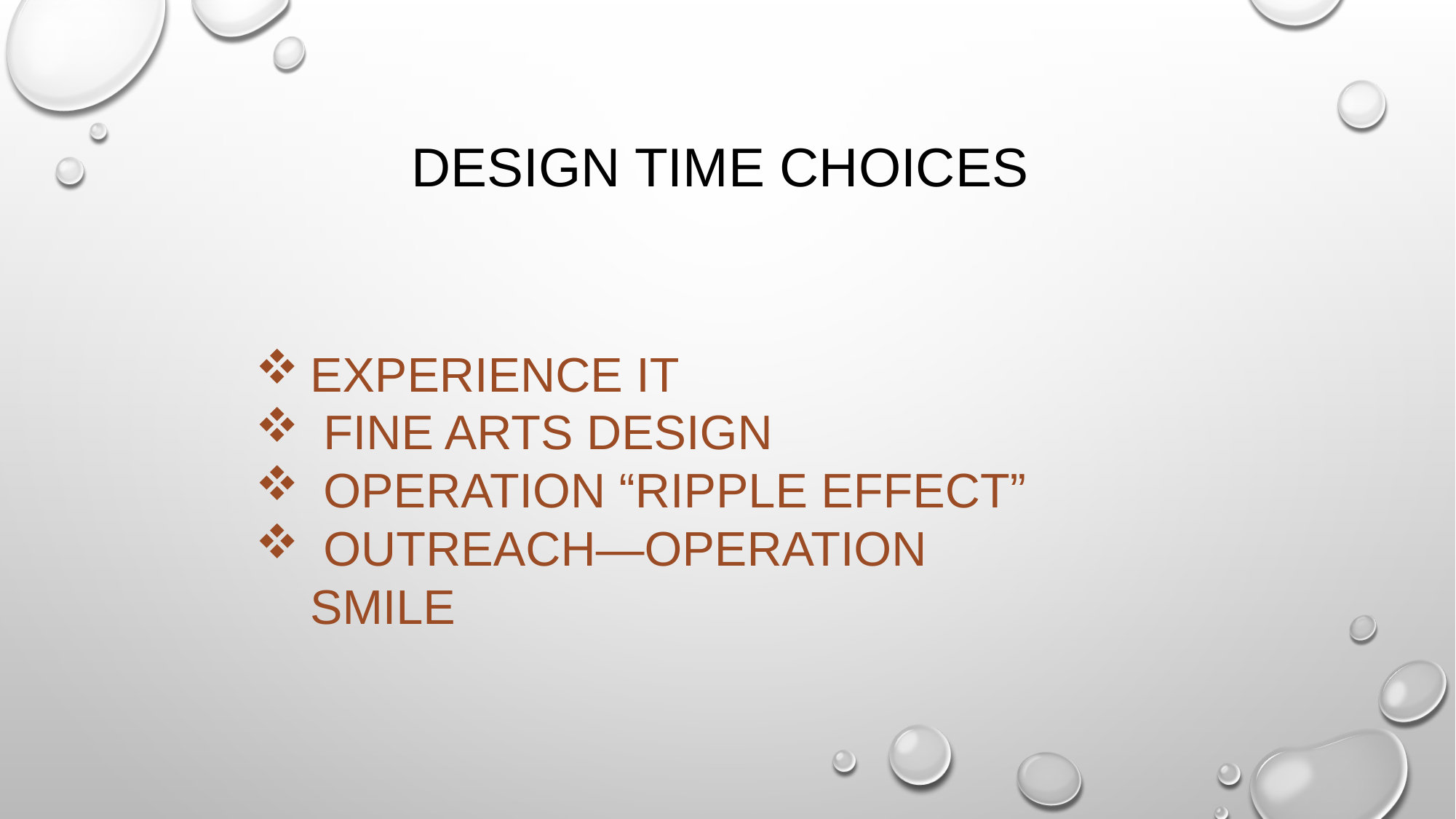

# Design Time CHOICES
EXPERIENCE IT
 FINE ARTS DESIGN
 OPERATION “RIPPLE EFFECT”
 OUTREACH—OPERATION SMILE